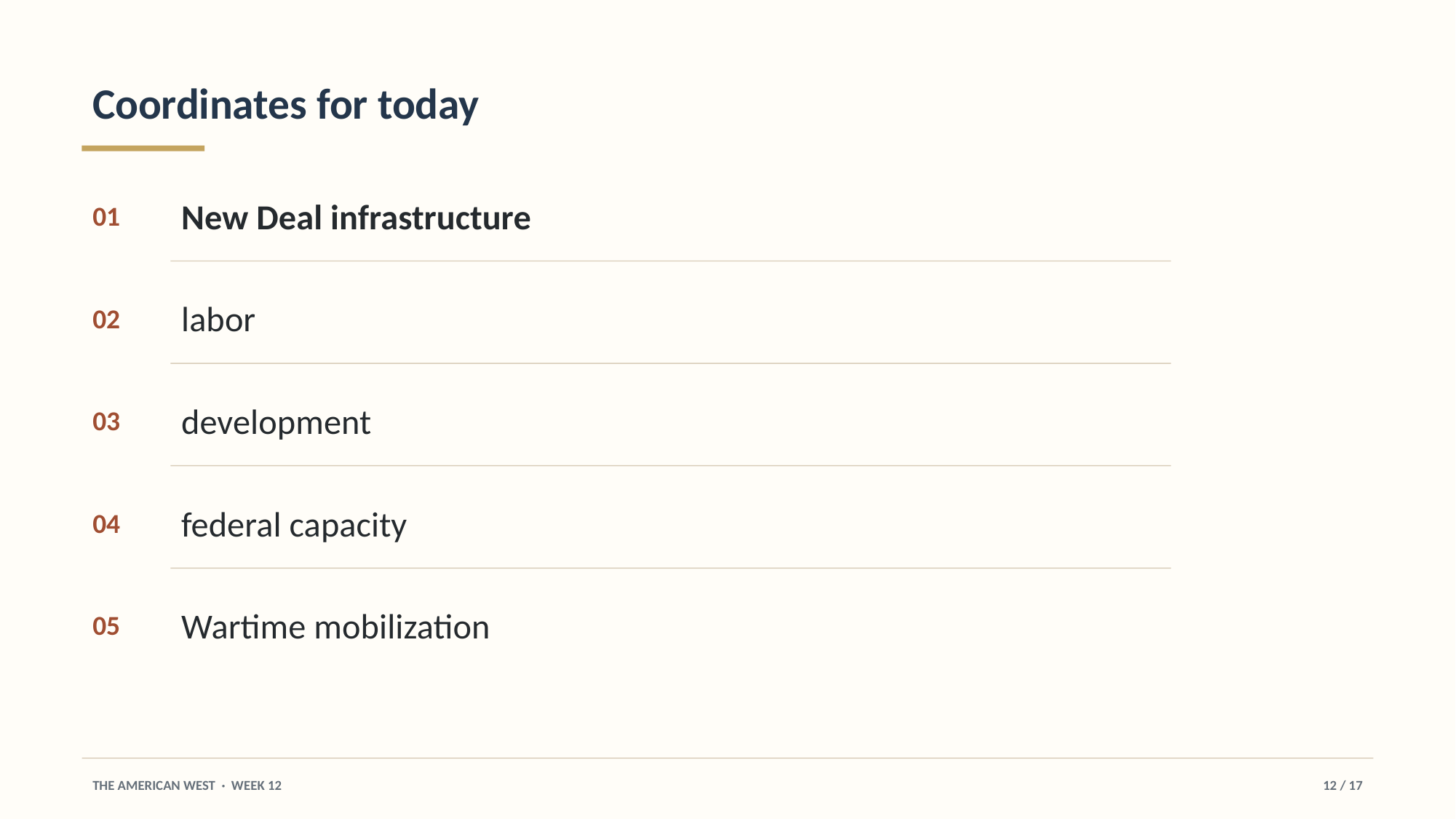

Coordinates for today

New Deal infrastructure
01

labor
02

development
03

federal capacity
04

Wartime mobilization
05

THE AMERICAN WEST  ·  WEEK 12
12 / 17